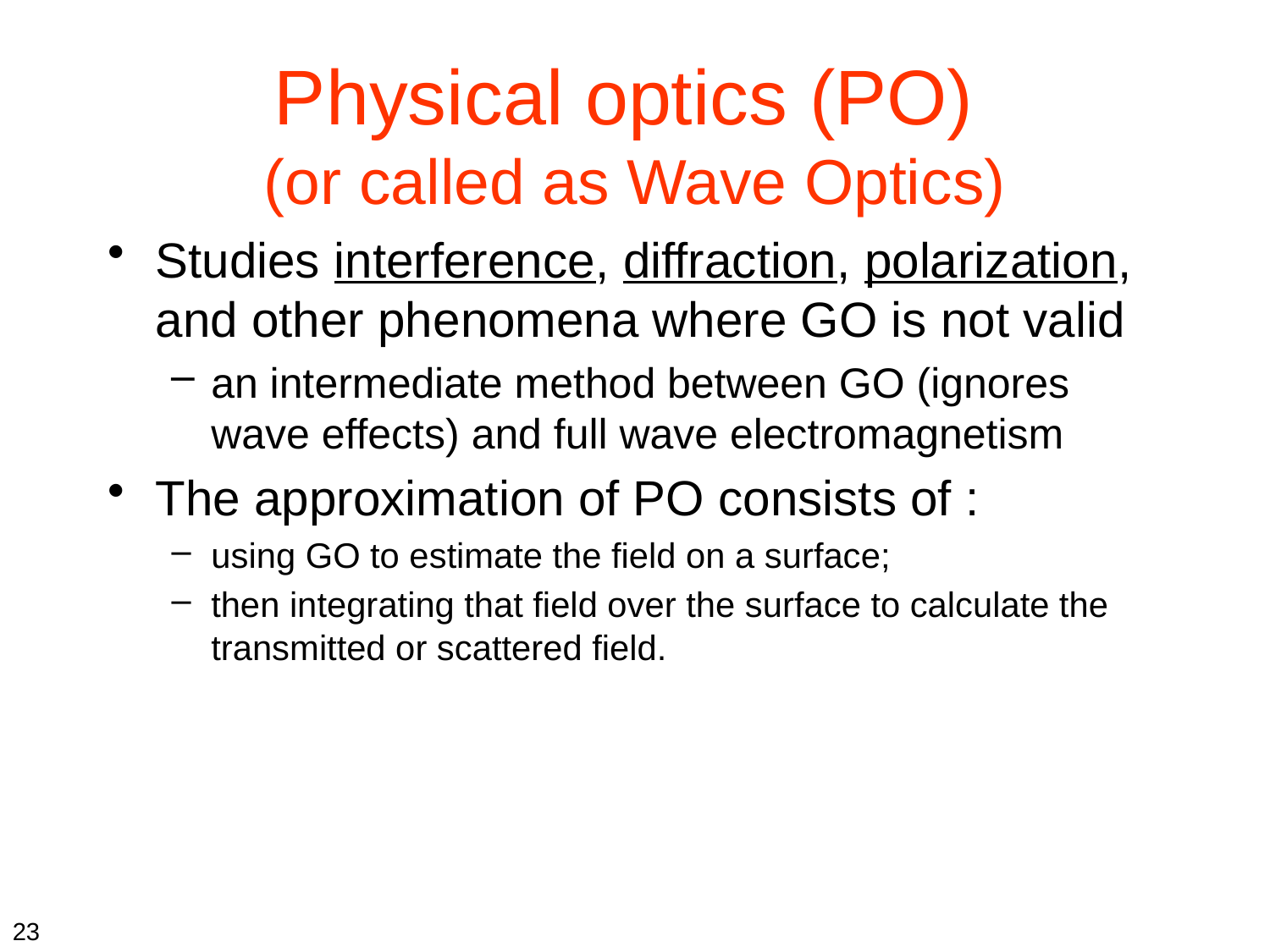

# Physical optics (PO) (or called as Wave Optics)
Studies interference, diffraction, polarization, and other phenomena where GO is not valid
an intermediate method between GO (ignores wave effects) and full wave electromagnetism
The approximation of PO consists of :
using GO to estimate the field on a surface;
then integrating that field over the surface to calculate the transmitted or scattered field.